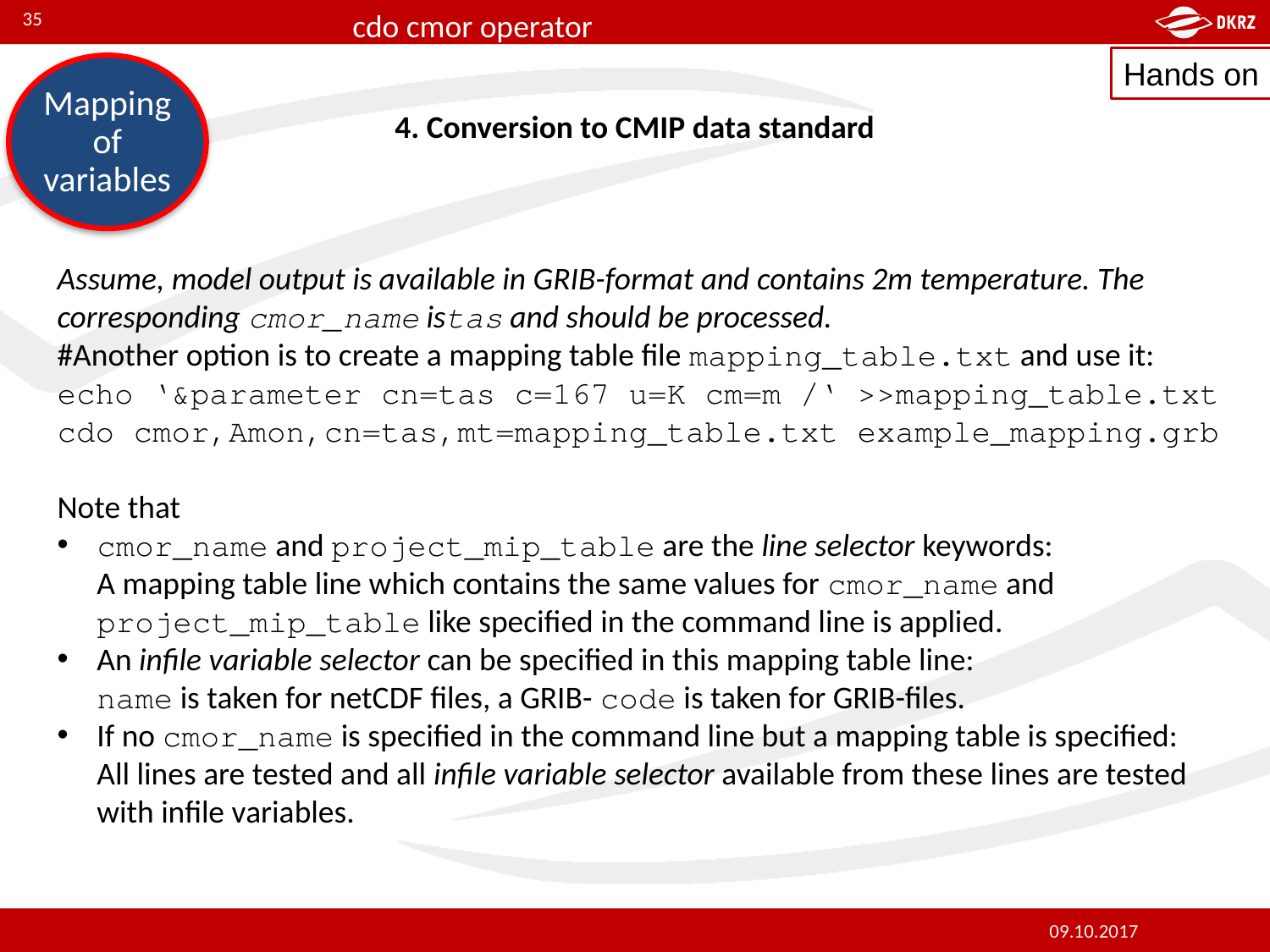

35

Mapping of variables
4. Conversion to CMIP data standard

Assume, model output is available in GRIB-format and contains 2m temperature. The corresponding cmor_name istas and should be processed.
#Another option is to create a mapping table file mapping_table.txt and use it:
echo ‘&parameter cn=tas c=167 u=K cm=m /‘ >>mapping_table.txt
cdo cmor,Amon,cn=tas,mt=mapping_table.txt example_mapping.grb

Note that
cmor_name and project_mip_table are the line selector keywords:
A mapping table line which contains the same values for cmor_name and project_mip_table like specified in the command line is applied.
An infile variable selector can be specified in this mapping table line:
name is taken for netCDF files, a GRIB- code is taken for GRIB-files.
If no cmor_name is specified in the command line but a mapping table is specified:
All lines are tested and all infile variable selector available from these lines are tested with infile variables.
09.10.2017